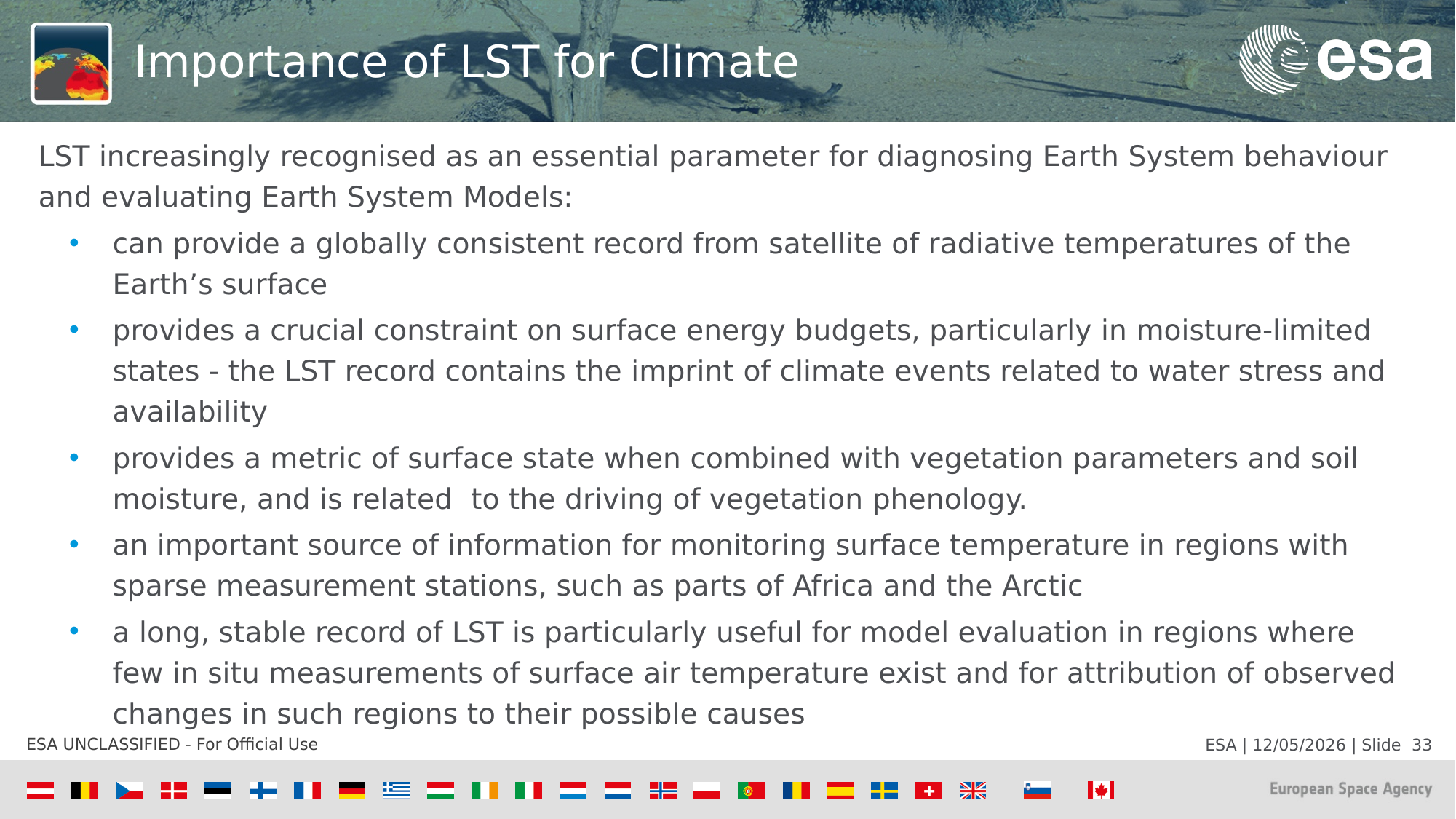

# Importance of LST for Climate
LST increasingly recognised as an essential parameter for diagnosing Earth System behaviour and evaluating Earth System Models:
can provide a globally consistent record from satellite of radiative temperatures of the Earth’s surface
provides a crucial constraint on surface energy budgets, particularly in moisture-limited states - the LST record contains the imprint of climate events related to water stress and availability
provides a metric of surface state when combined with vegetation parameters and soil moisture, and is related  to the driving of vegetation phenology.
an important source of information for monitoring surface temperature in regions with sparse measurement stations, such as parts of Africa and the Arctic
a long, stable record of LST is particularly useful for model evaluation in regions where few in situ measurements of surface air temperature exist and for attribution of observed changes in such regions to their possible causes